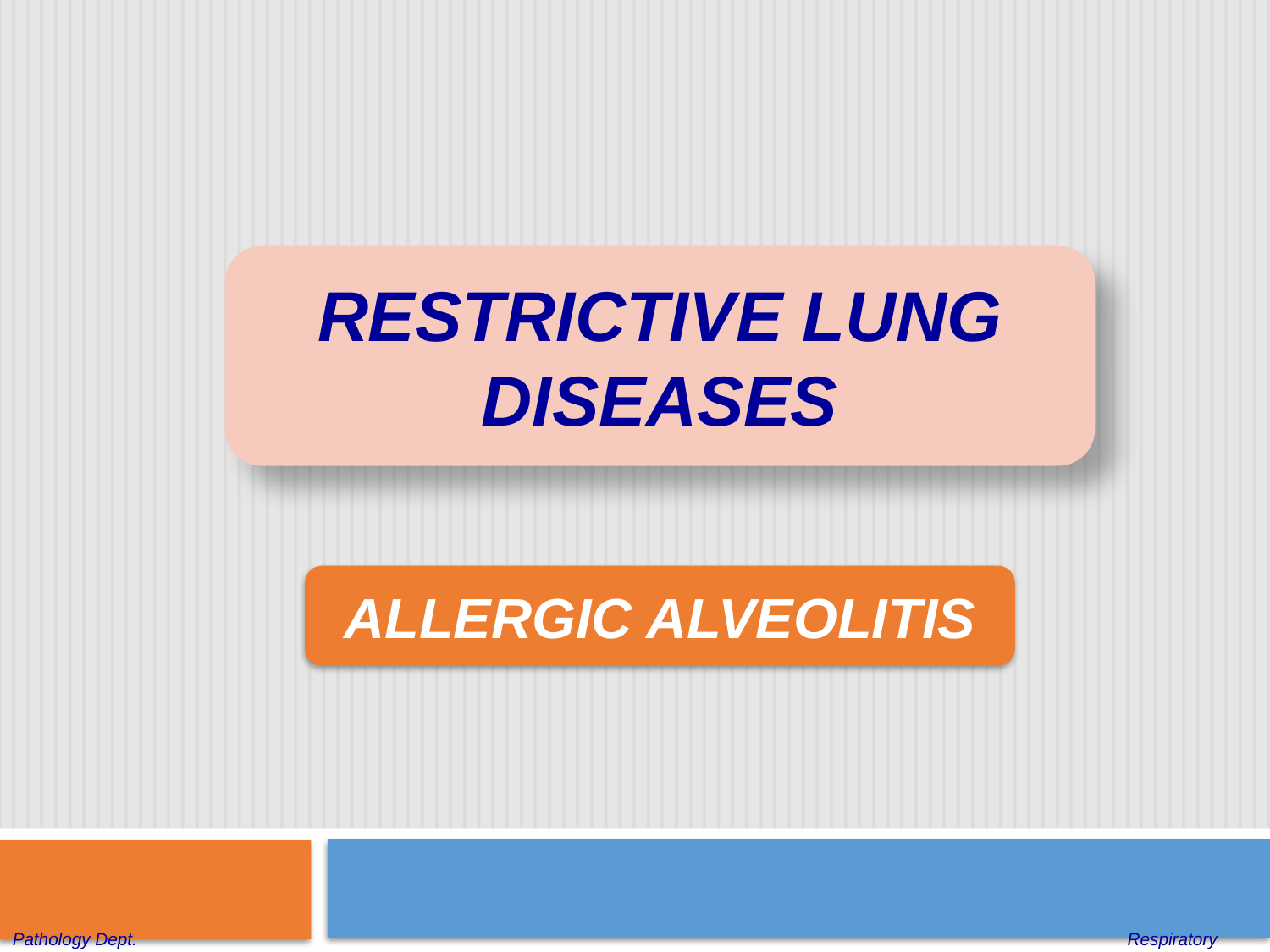

RESTRICTIVE LUNG DISEASES
ALLERGIC ALVEOLITIS
Respiratory Block
Pathology Dept. KSU